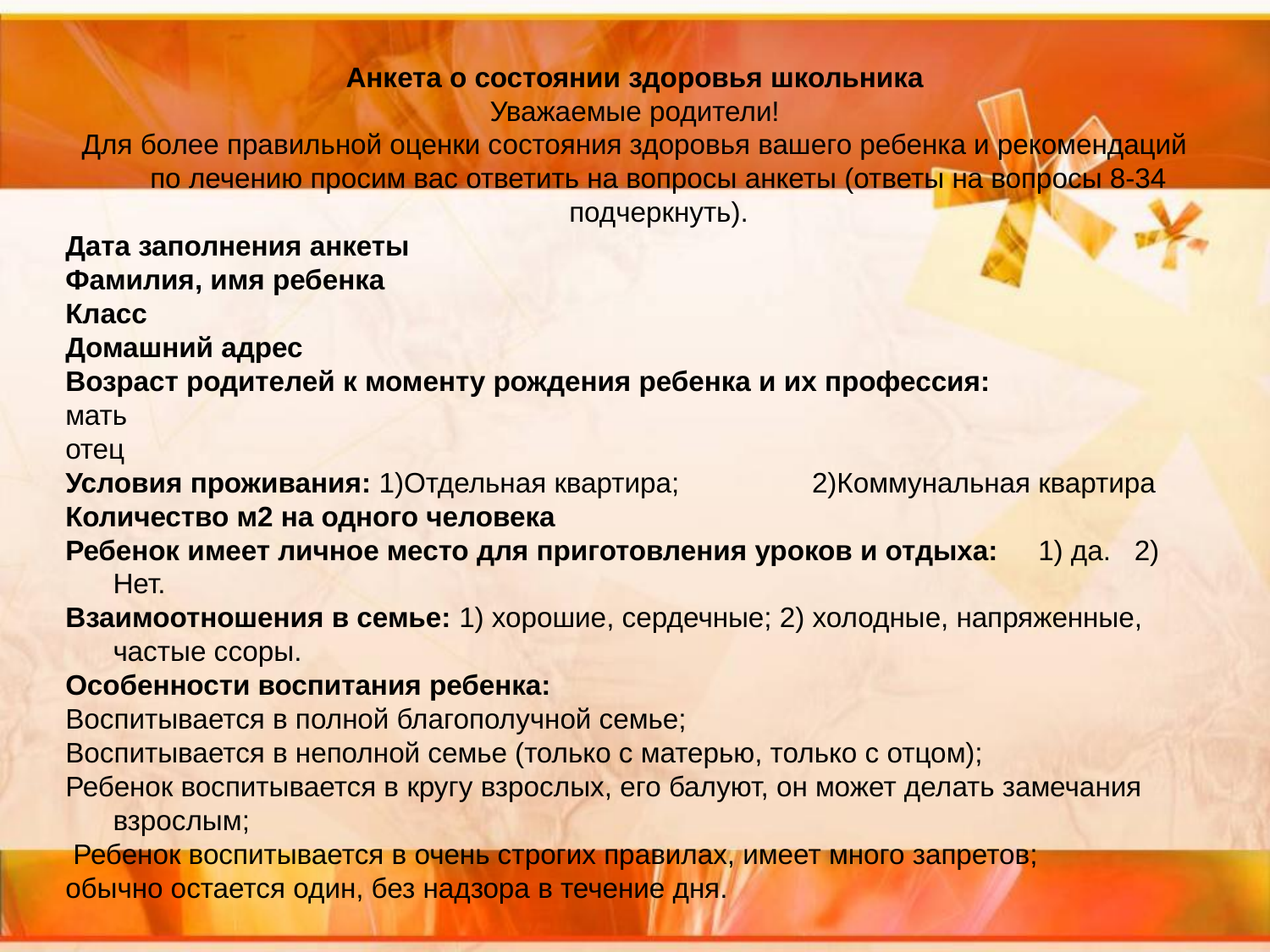

Анкета о состоянии здоровья школьника
Уважаемые родители!
Для более правильной оценки состояния здоровья вашего ребенка и рекомендаций по лечению просим вас ответить на вопросы анкеты (ответы на вопросы 8-34 подчеркнуть).
Дата заполнения анкеты
Фамилия, имя ребенка
Класс
Домашний адрес
Возраст родителей к моменту рождения ребенка и их профессия:
мать
отец
Условия проживания: 1)Отдельная квартира;                 2)Коммунальная квартира
Количество м2 на одного человека
Ребенок имеет личное место для приготовления уроков и отдыха:     1) да.   2) Нет.
Взаимоотношения в семье: 1) хорошие, сердечные; 2) холодные, напряженные, частые ссоры.
Особенности воспитания ребенка:
Воспитывается в полной благополучной семье;
Воспитывается в неполной семье (только с матерью, только с отцом);
Ребенок воспитывается в кругу взрослых, его балуют, он может делать замечания взрослым;
 Ребенок воспитывается в очень строгих правилах, имеет много запретов;
обычно остается один, без надзора в течение дня.